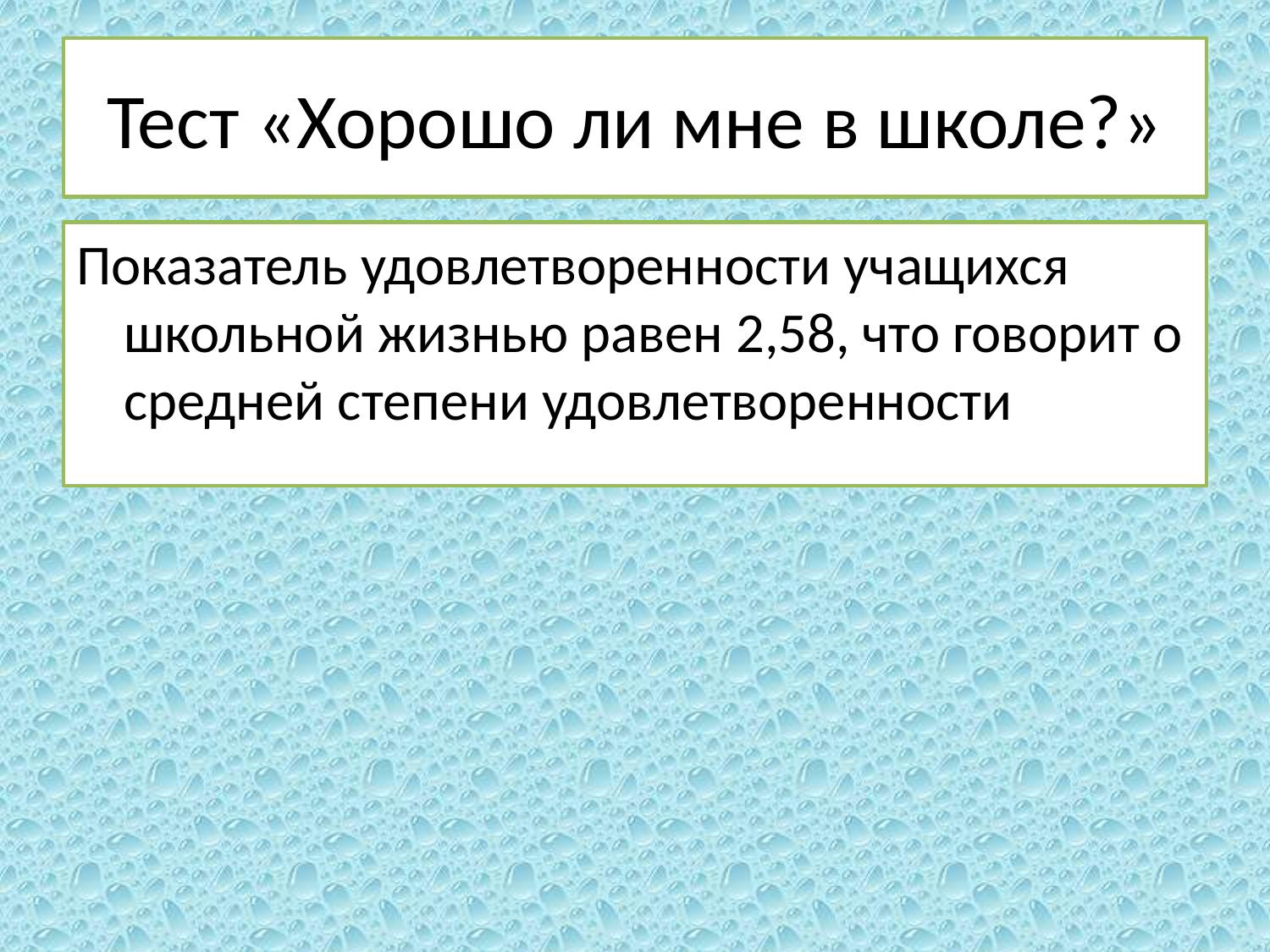

# Тест «Хорошо ли мне в школе?»
Показатель удовлетворенности учащихся школьной жизнью равен 2,58, что говорит о средней степени удовлетворенности